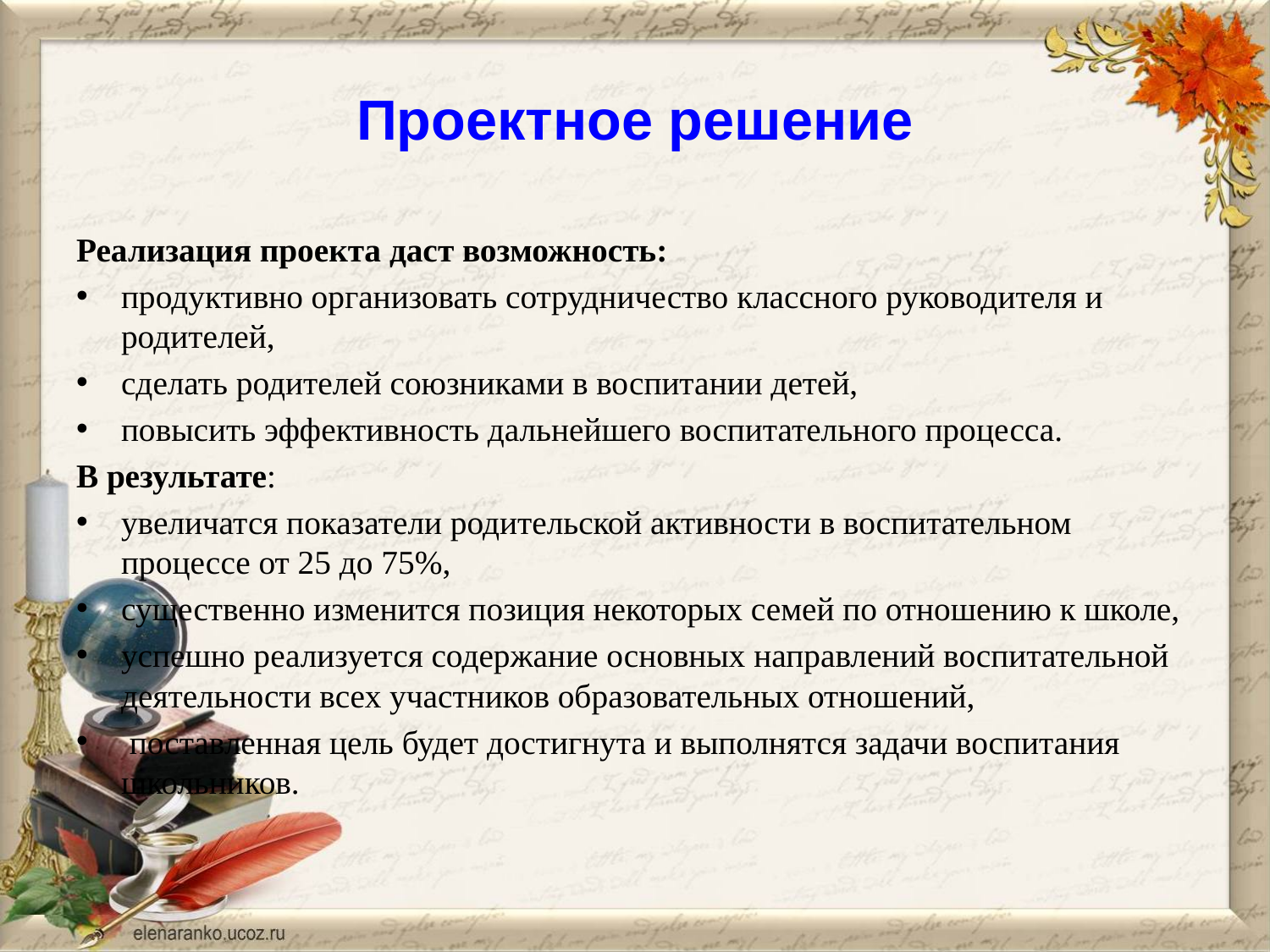

# Проектное решение
Реализация проекта даст возможность:
продуктивно организовать сотрудничество классного руководителя и родителей,
сделать родителей союзниками в воспитании детей,
повысить эффективность дальнейшего воспитательного процесса.
В результате:
увеличатся показатели родительской активности в воспитательном процессе от 25 до 75%,
существенно изменится позиция некоторых семей по отношению к школе,
успешно реализуется содержание основных направлений воспитательной деятельности всех участников образовательных отношений,
 поставленная цель будет достигнута и выполнятся задачи воспитания школьников.